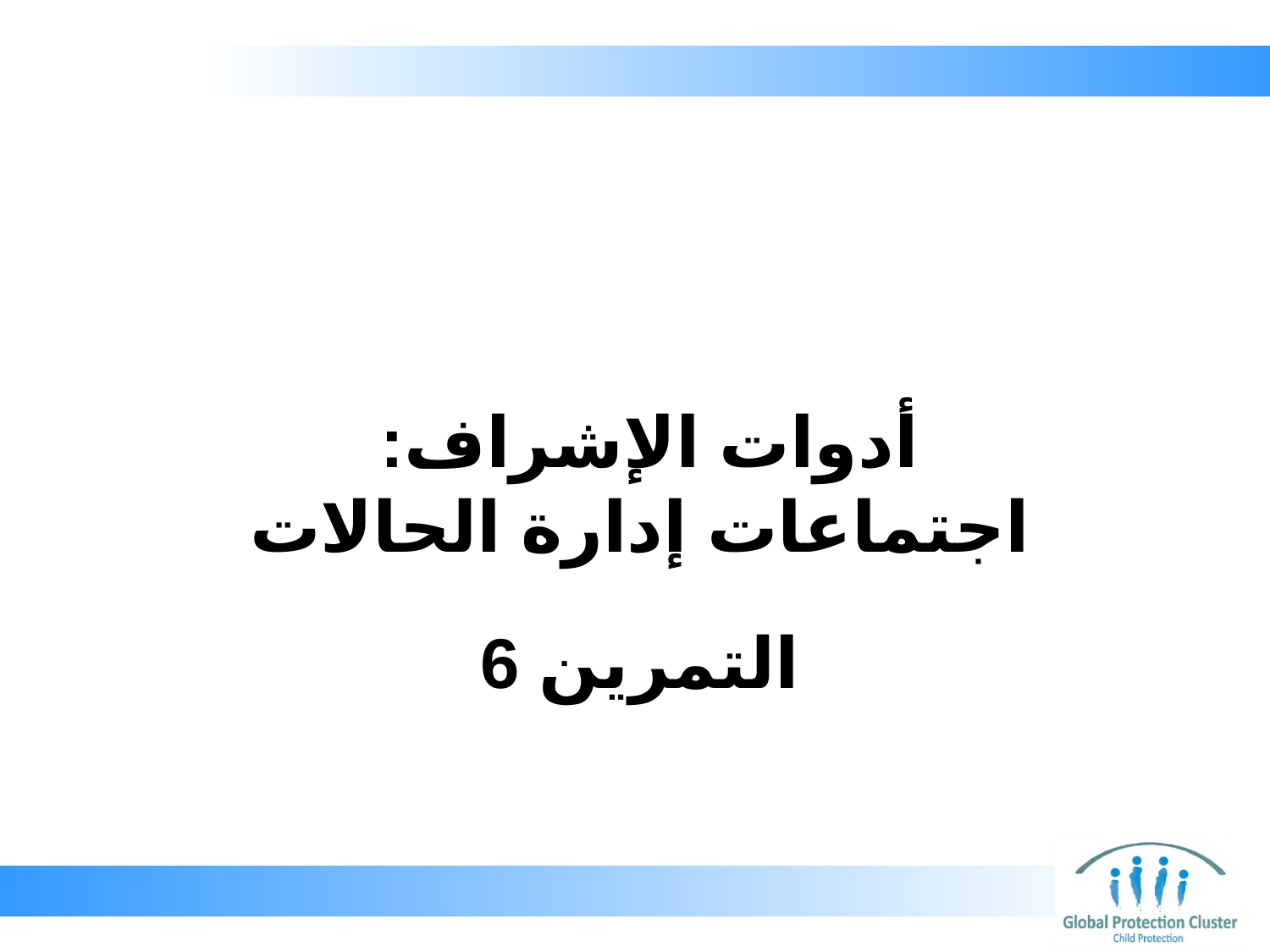

أدوات الإشراف:
اجتماعات إدارة الحالات

# التمرين 6